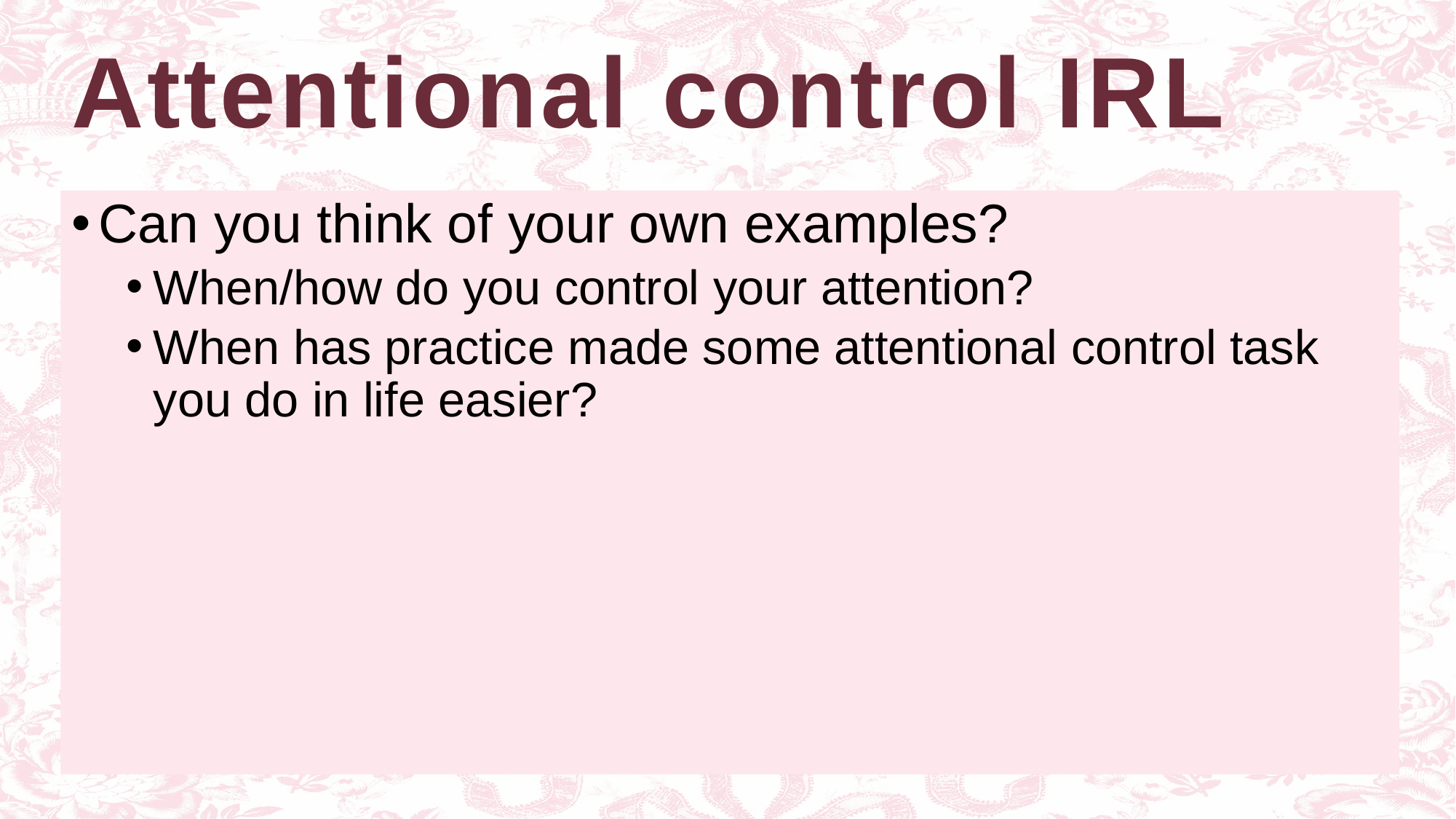

# Attentional control IRL
Can you think of your own examples?
When/how do you control your attention?
When has practice made some attentional control task you do in life easier?